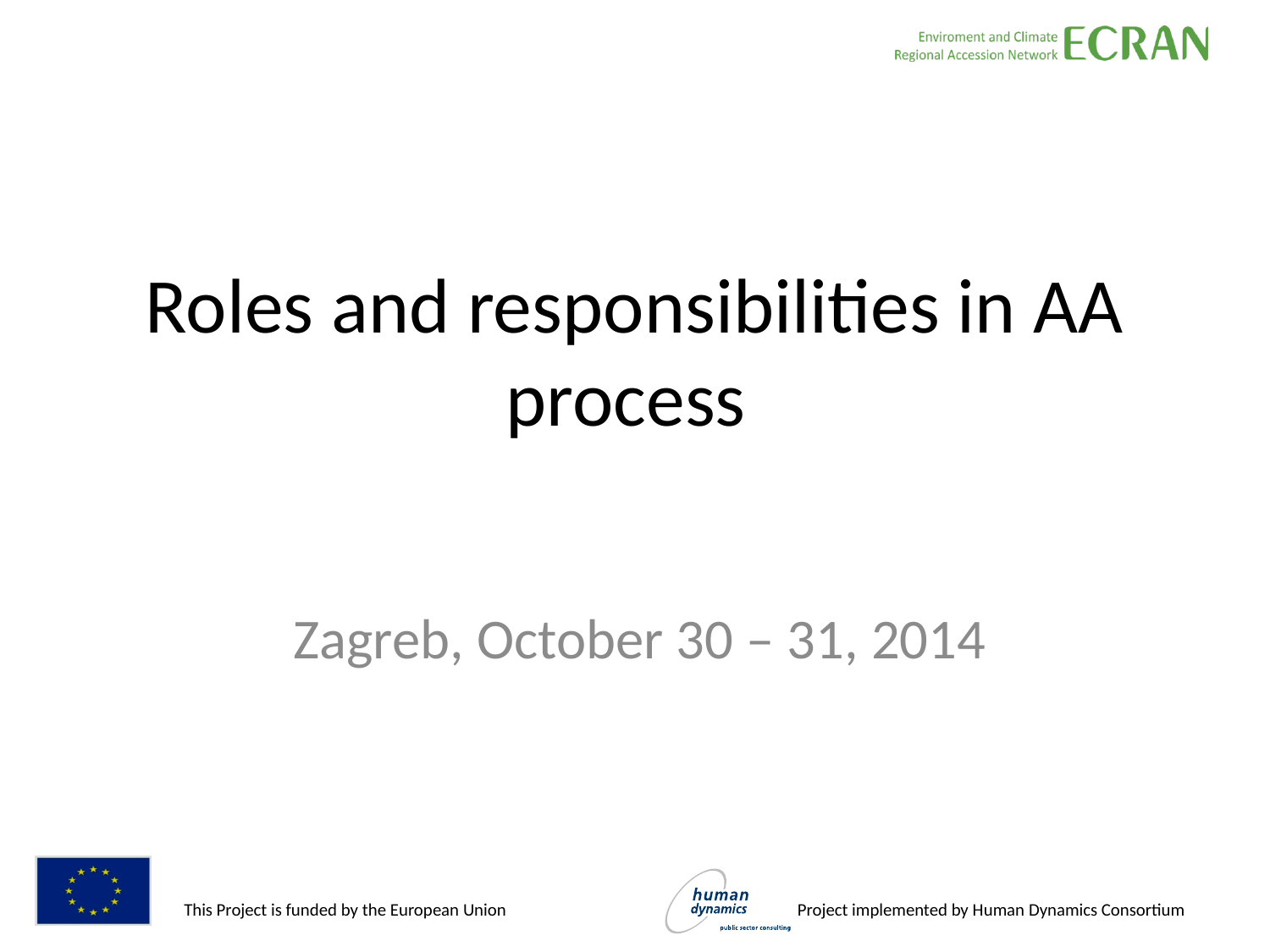

# Roles and responsibilities in AA process
Zagreb, October 30 – 31, 2014